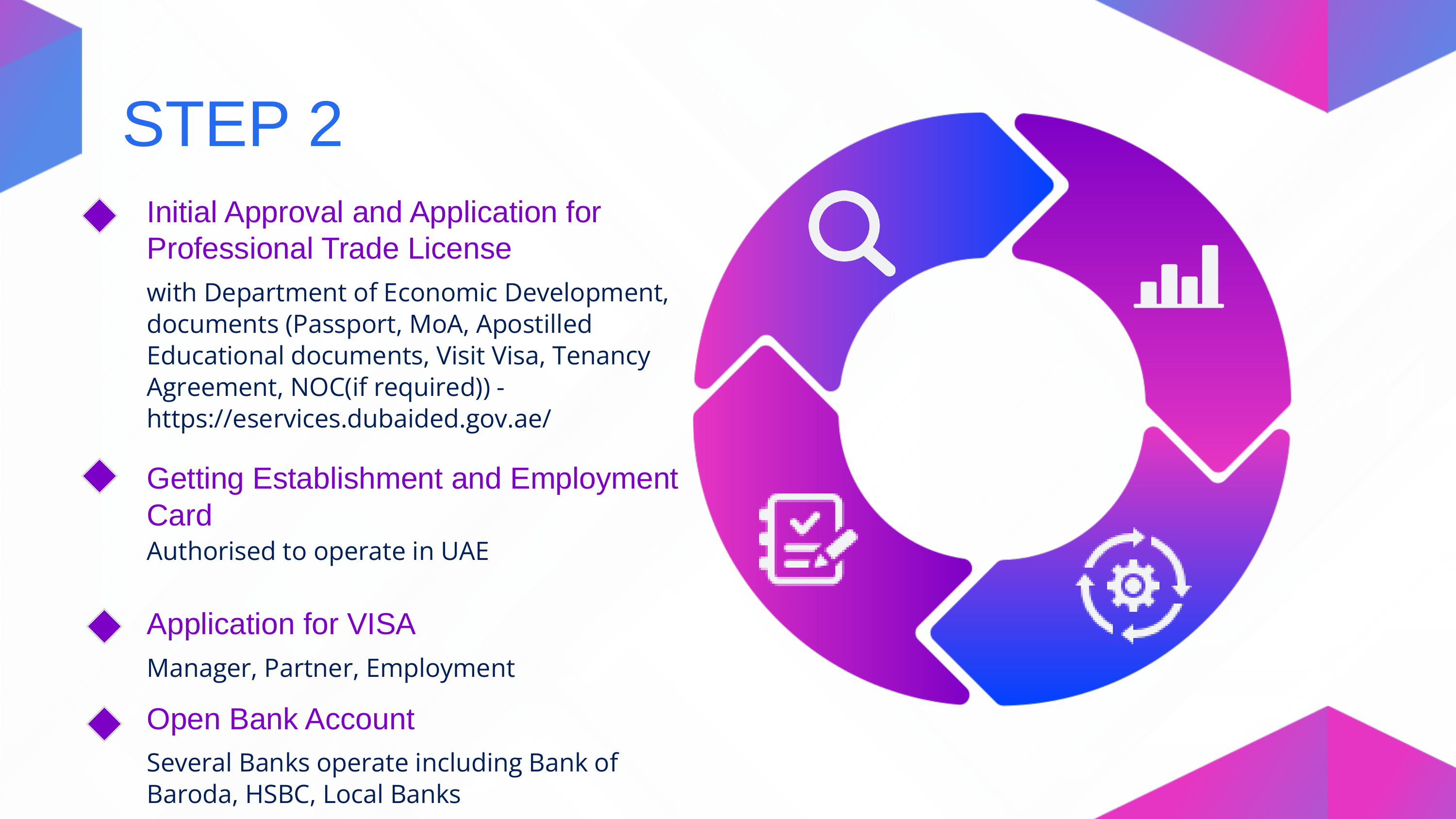

STEP 2

Initial Approval and Application for Professional Trade License

with Department of Economic Development, documents (Passport, MoA, Apostilled Educational documents, Visit Visa, Tenancy Agreement, NOC(if required)) - https://eservices.dubaided.gov.ae/

Getting Establishment and Employment Card

Authorised to operate in UAE
Application for VISA

Manager, Partner, Employment
Open Bank Account

Several Banks operate including Bank of Baroda, HSBC, Local Banks